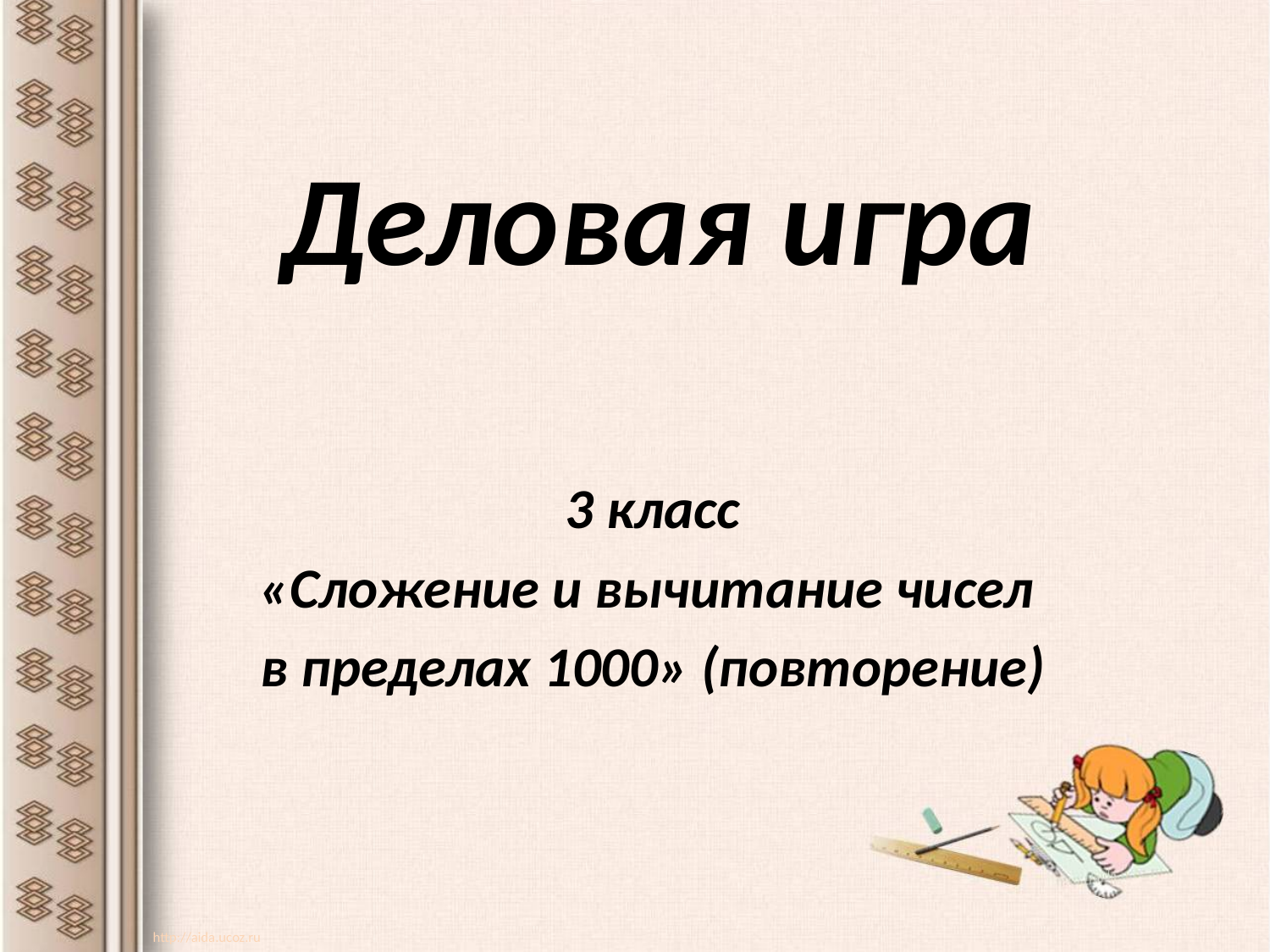

# Деловая игра
3 класс
«Сложение и вычитание чисел
в пределах 1000» (повторение)
http://aida.ucoz.ru